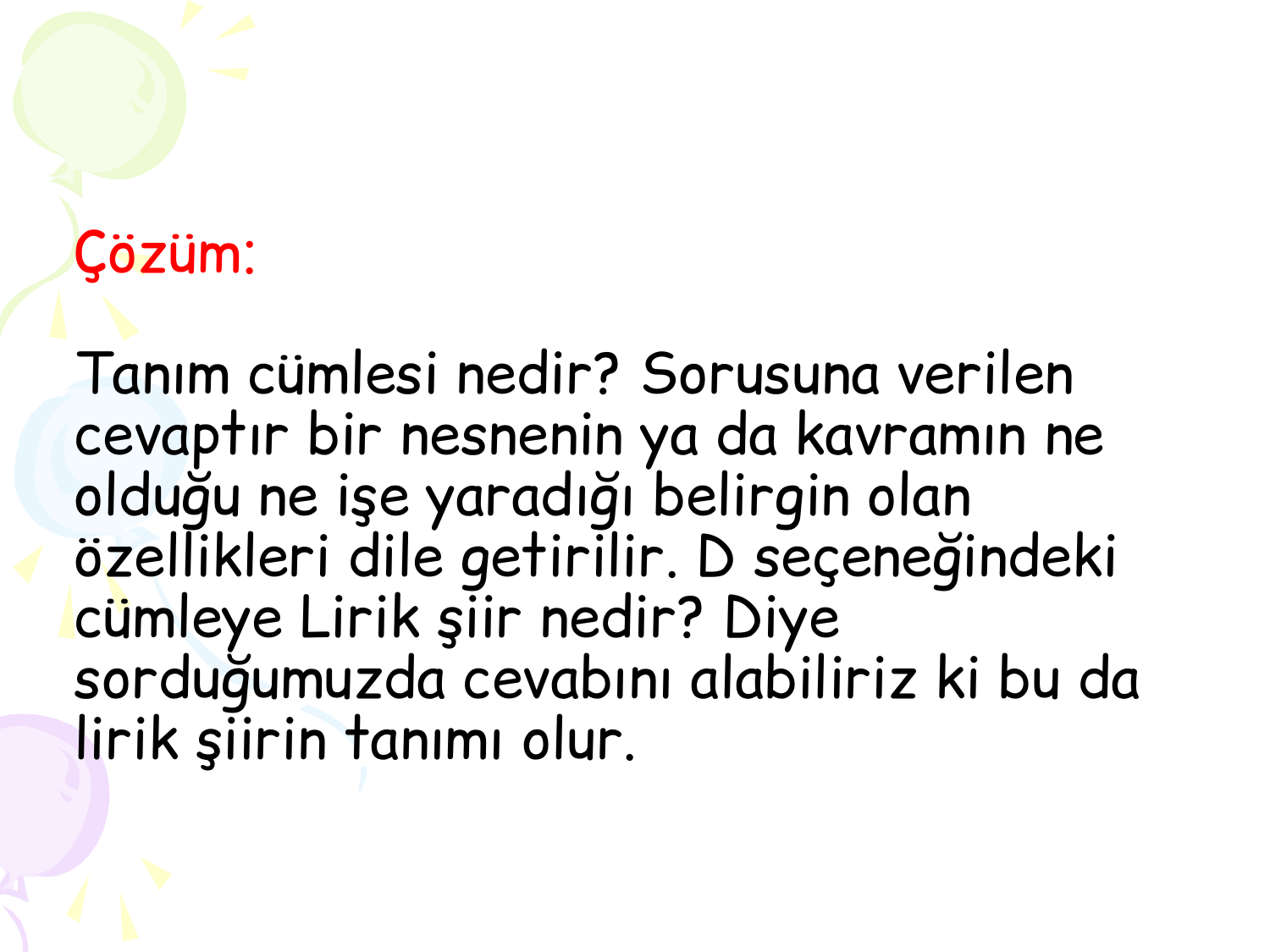

# Çözüm: Tanım cümlesi nedir? Sorusuna verilen cevaptır bir nesnenin ya da kavramın ne olduğu ne işe yaradığı belirgin olan özellikleri dile getirilir. D seçeneğindeki cümleye Lirik şiir nedir? Diye sorduğumuzda cevabını alabiliriz ki bu da lirik şiirin tanımı olur.